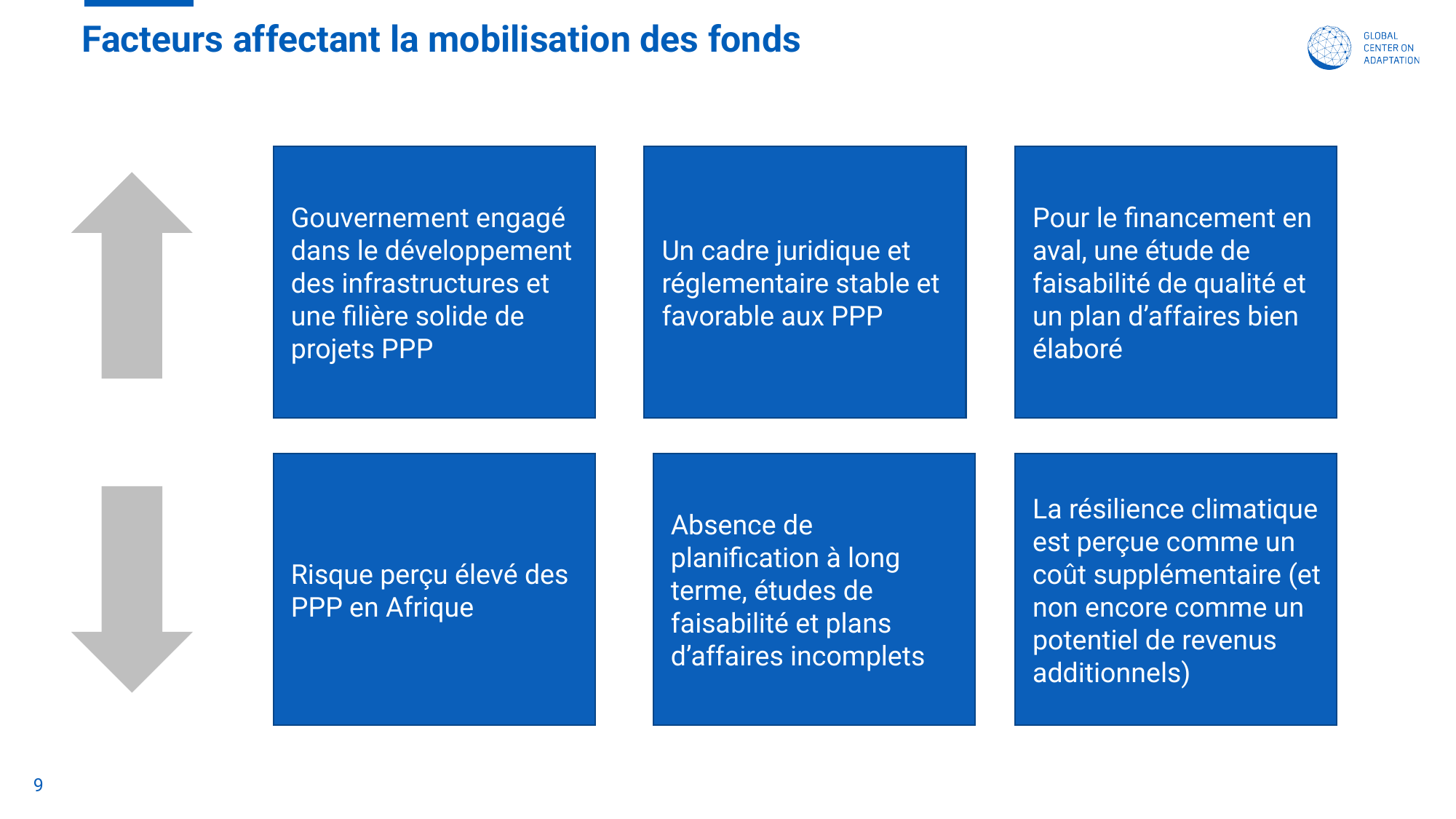

# Facteurs affectant la mobilisation des fonds
Gouvernement engagé dans le développement des infrastructures et une filière solide de projets PPP
Un cadre juridique et réglementaire stable et favorable aux PPP
Pour le financement en aval, une étude de faisabilité de qualité et un plan d’affaires bien élaboré

Risque perçu élevé des PPP en Afrique
Absence de planification à long terme, études de faisabilité et plans d’affaires incomplets
La résilience climatique est perçue comme un coût supplémentaire (et non encore comme un potentiel de revenus additionnels)